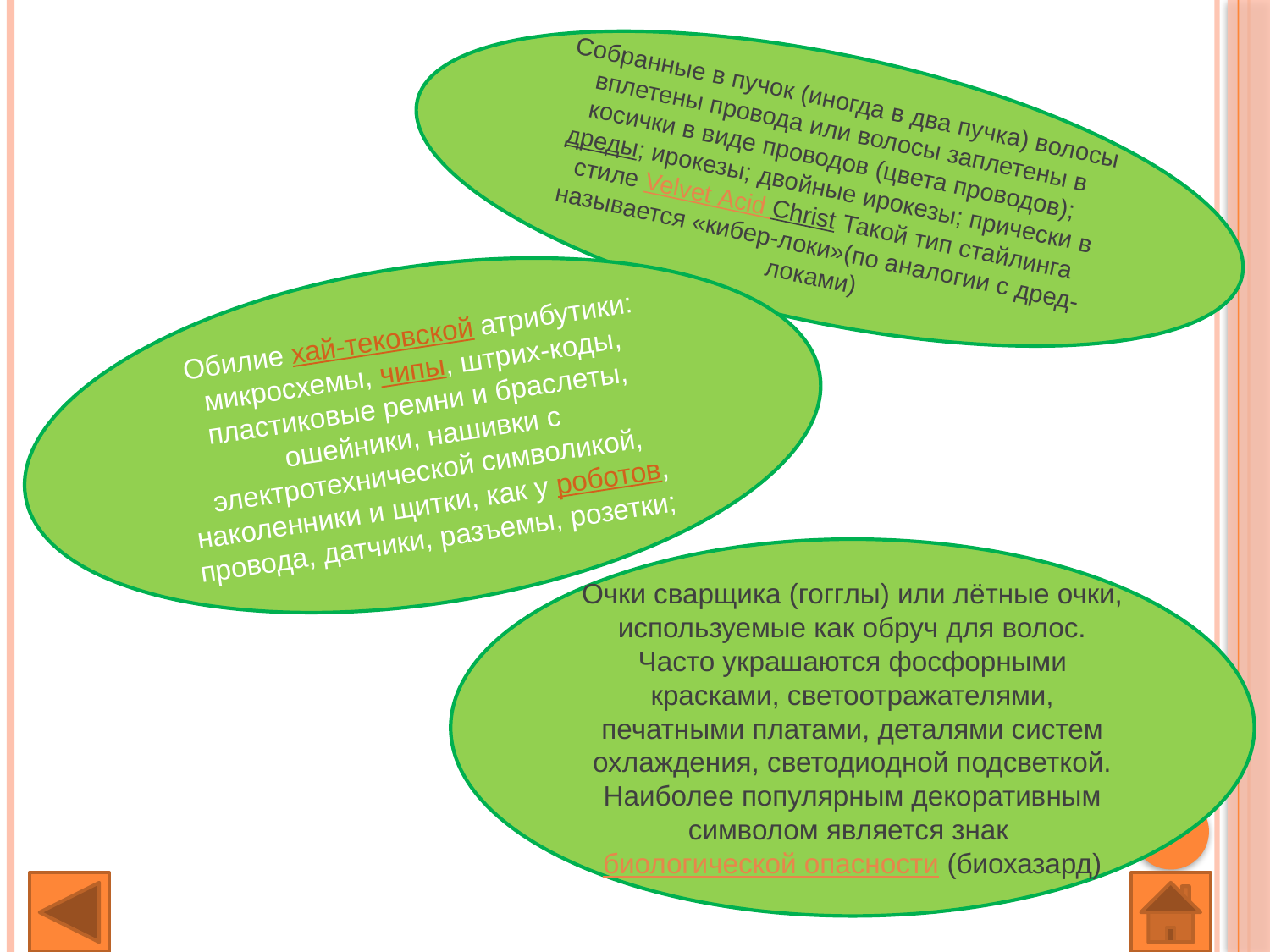

Собранные в пучок (иногда в два пучка) волосы вплетены провода или волосы заплетены в косички в виде проводов (цвета проводов); дреды; ирокезы; двойные ирокезы; прически в стиле Velvet Acid Christ Такой тип стайлинга называется «кибер-локи»(по аналогии с дред-локами)
Обилие хай-тековской атрибутики: микросхемы, чипы, штрих-коды, пластиковые ремни и браслеты, ошейники, нашивки с электротехнической символикой, наколенники и щитки, как у роботов, провода, датчики, разъемы, розетки;

Очки сварщика (гогглы) или лётные очки, используемые как обруч для волос. Часто украшаются фосфорными красками, светоотражателями, печатными платами, деталями систем охлаждения, светодиодной подсветкой.
Наиболее популярным декоративным символом является знак биологической опасности (биохазард)